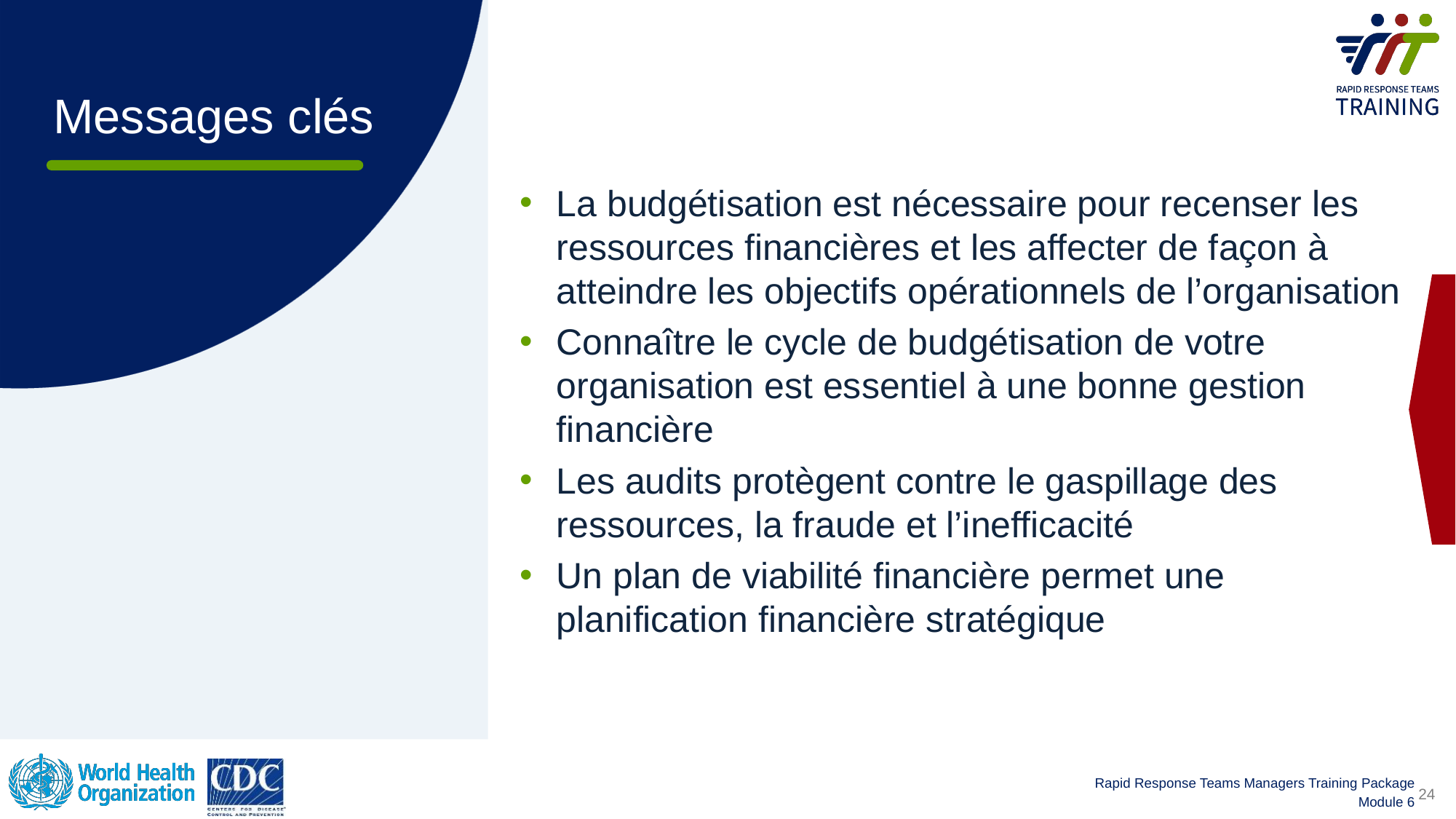

La budgétisation est nécessaire pour recenser les ressources financières et les affecter de façon à atteindre les objectifs opérationnels de l’organisation
Connaître le cycle de budgétisation de votre organisation est essentiel à une bonne gestion financière
Les audits protègent contre le gaspillage des ressources, la fraude et l’inefficacité
Un plan de viabilité financière permet une planification financière stratégique

24